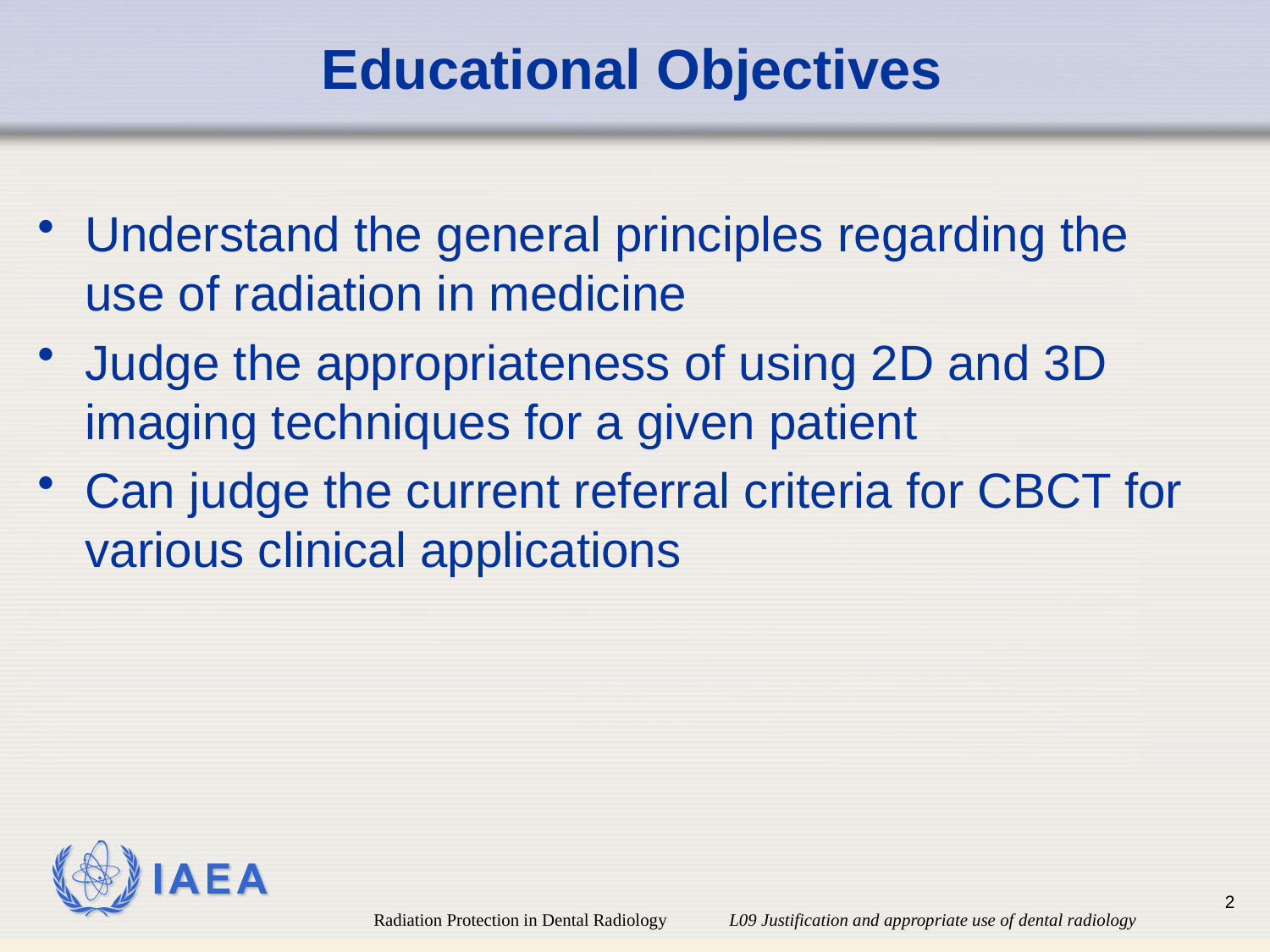

# Educational Objectives
Understand the general principles regarding the use of radiation in medicine
Judge the appropriateness of using 2D and 3D imaging techniques for a given patient
Can judge the current referral criteria for CBCT for various clinical applications

2
Radiation Protection in Dental Radiology              L09 Justification and appropriate use of dental radiology